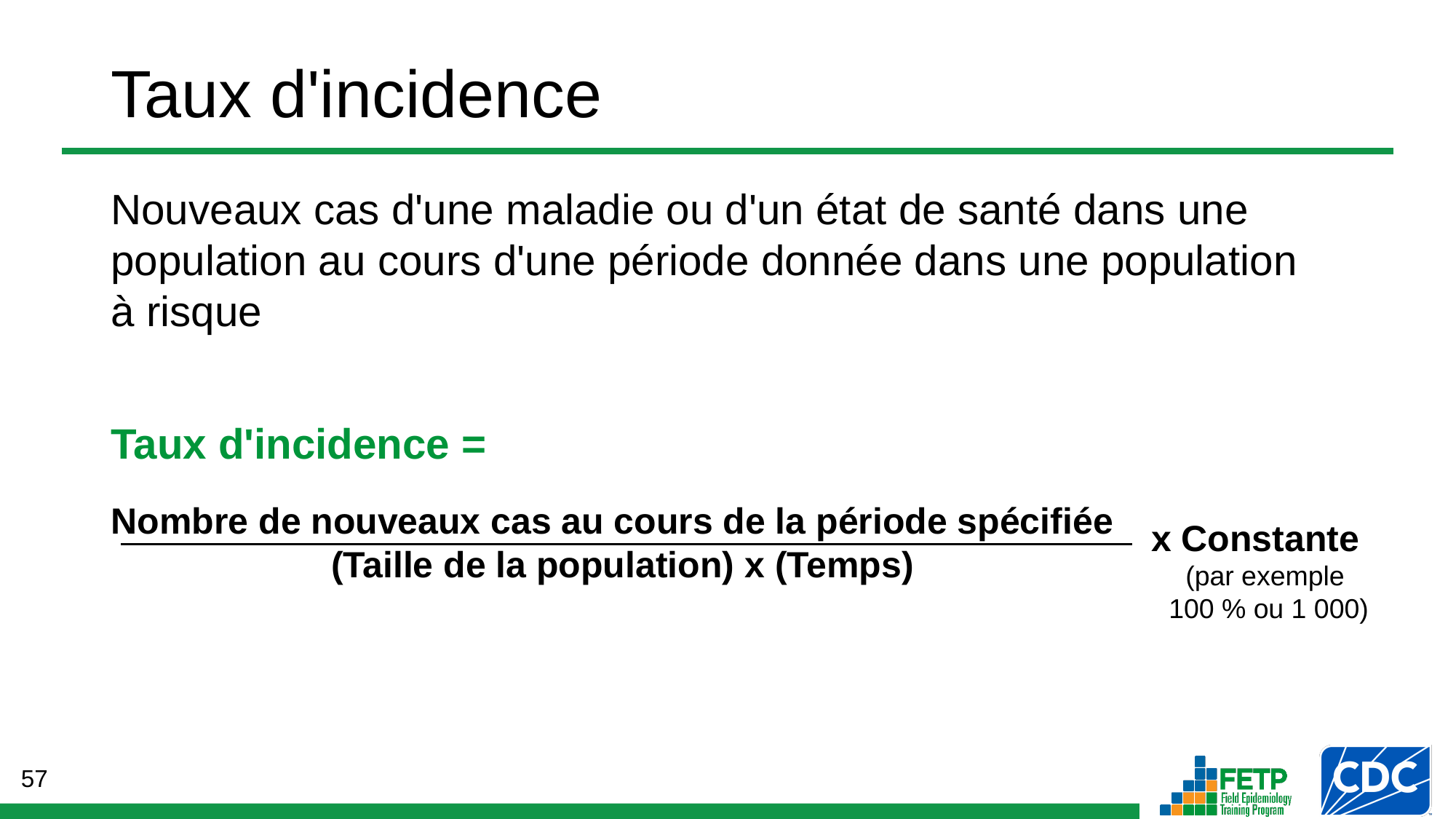

# Taux d'incidence
Nouveaux cas d'une maladie ou d'un état de santé dans une population au cours d'une période donnée dans une population
à risque

Taux d'incidence =

Nombre de nouveaux cas au cours de la période spécifiée
(Taille de la population) x (Temps)
x Constante
(par exemple
100 % ou 1 000)